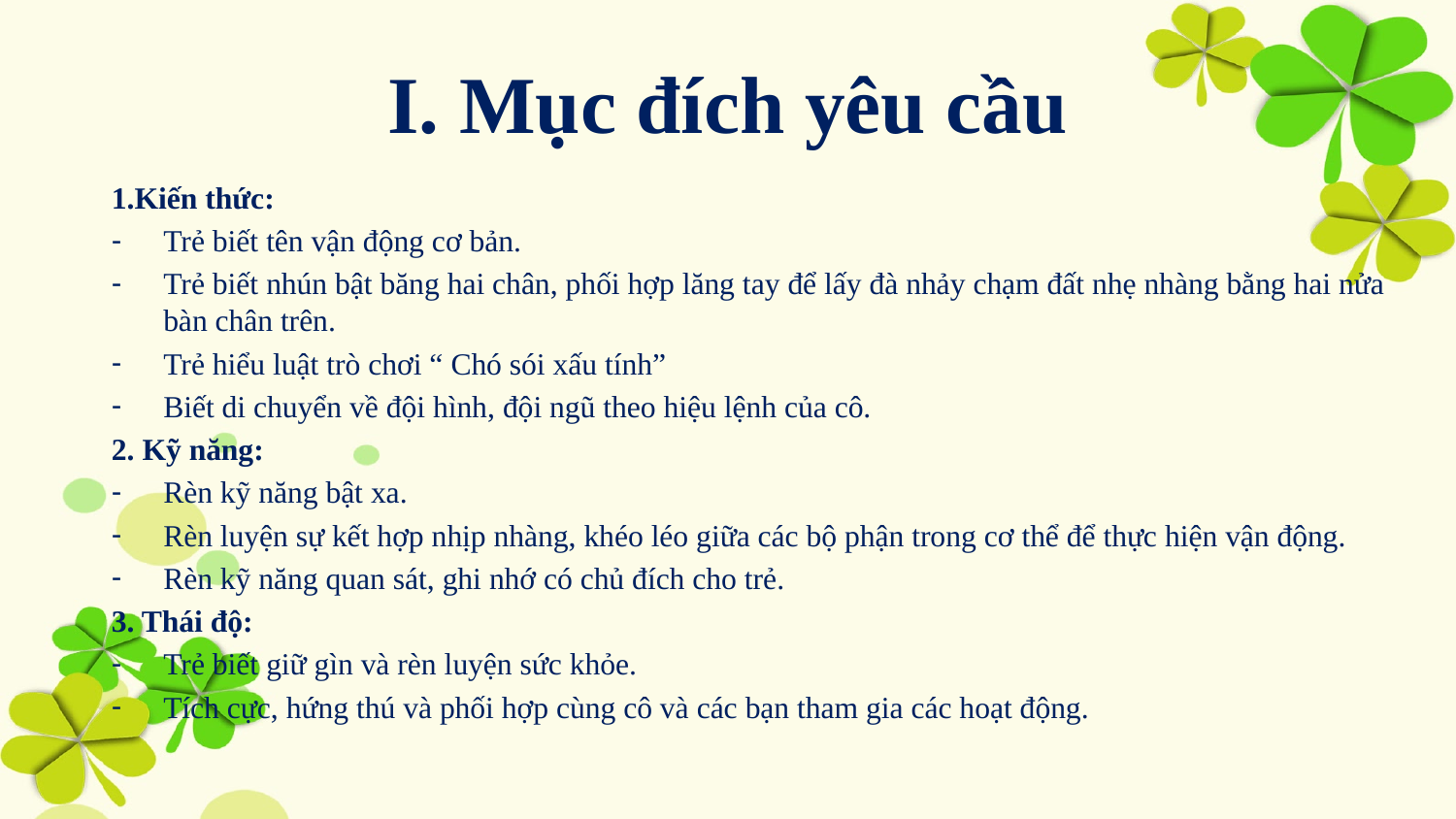

# I. Mục đích yêu cầu
1.Kiến thức:
Trẻ biết tên vận động cơ bản.
Trẻ biết nhún bật băng hai chân, phối hợp lăng tay để lấy đà nhảy chạm đất nhẹ nhàng bằng hai nửa bàn chân trên.
Trẻ hiểu luật trò chơi “ Chó sói xấu tính”
Biết di chuyển về đội hình, đội ngũ theo hiệu lệnh của cô.
2. Kỹ năng:
Rèn kỹ năng bật xa.
Rèn luyện sự kết hợp nhịp nhàng, khéo léo giữa các bộ phận trong cơ thể để thực hiện vận động.
Rèn kỹ năng quan sát, ghi nhớ có chủ đích cho trẻ.
3. Thái độ:
Trẻ biết giữ gìn và rèn luyện sức khỏe.
Tích cực, hứng thú và phối hợp cùng cô và các bạn tham gia các hoạt động.